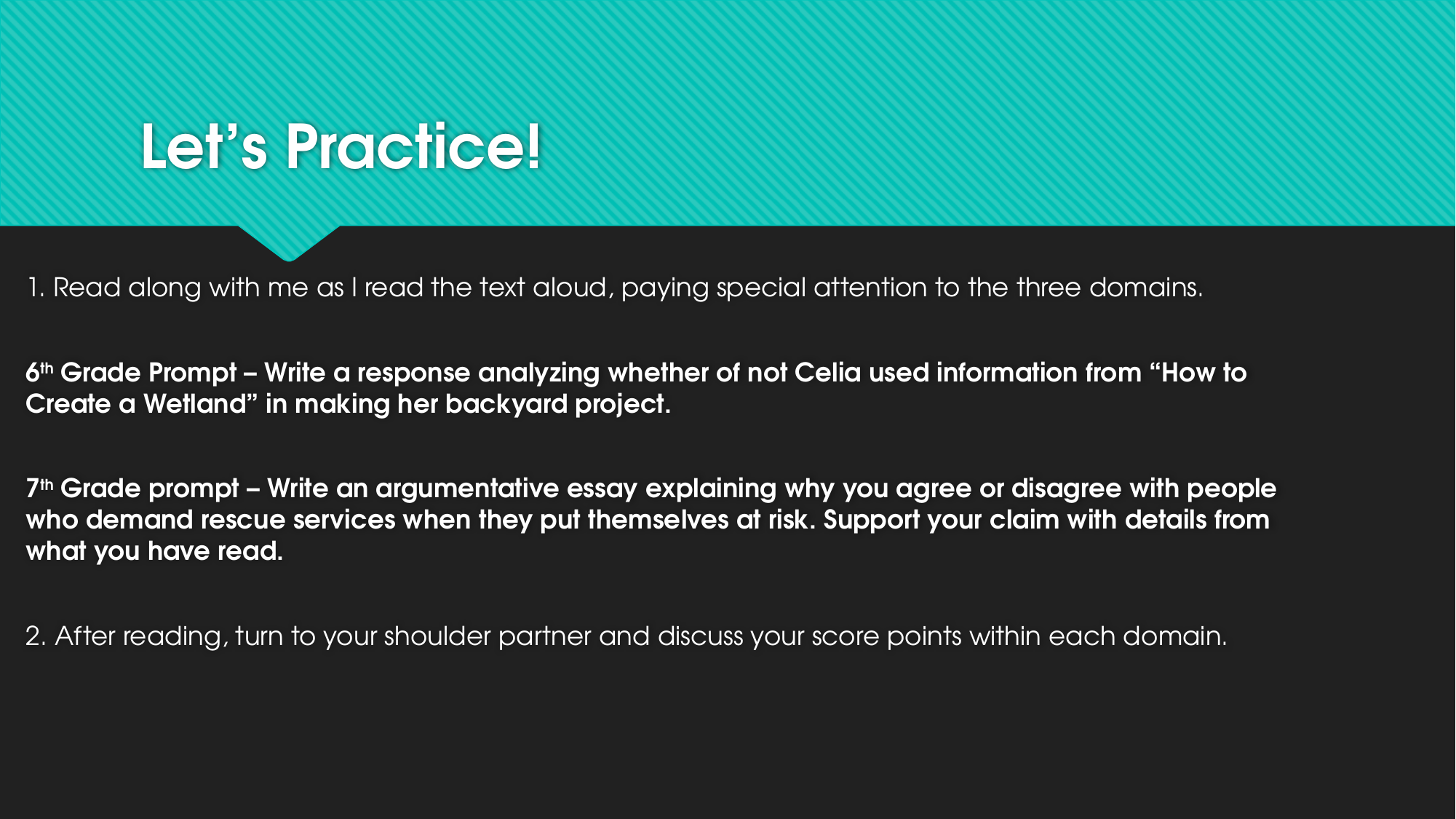

# Let’s Practice!
1. Read along with me as I read the text aloud, paying special attention to the three domains.

6th Grade Prompt – Write a response analyzing whether of not Celia used information from “How to Create a Wetland” in making her backyard project.

7th Grade prompt – Write an argumentative essay explaining why you agree or disagree with people who demand rescue services when they put themselves at risk. Support your claim with details from what you have read.

2. After reading, turn to your shoulder partner and discuss your score points within each domain.